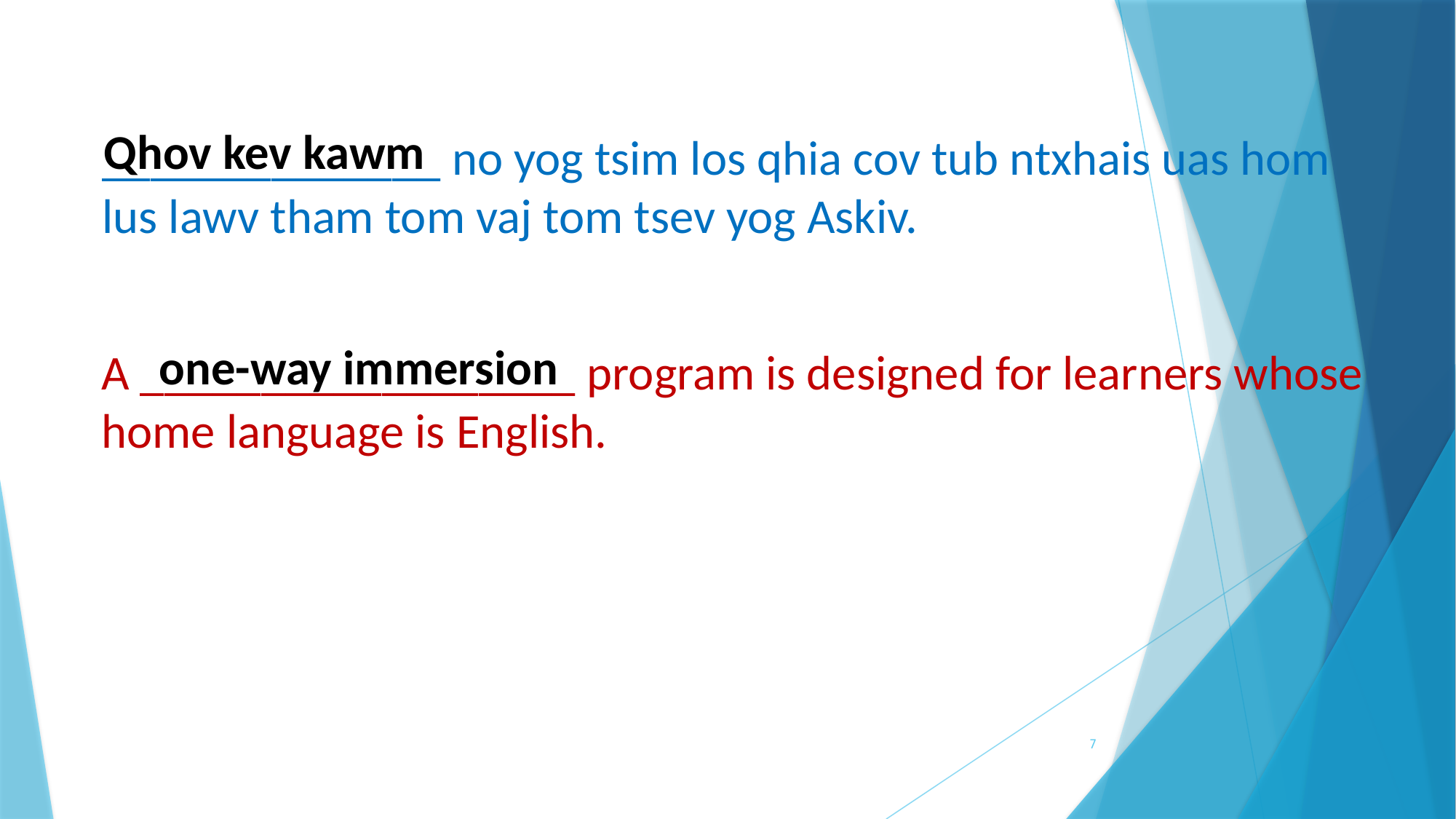

Qhov kev kawm
______________ no yog tsim los qhia cov tub ntxhais uas hom lus lawv tham tom vaj tom tsev yog Askiv.
one-way immersion
A __________________ program is designed for learners whose home language is English.
7